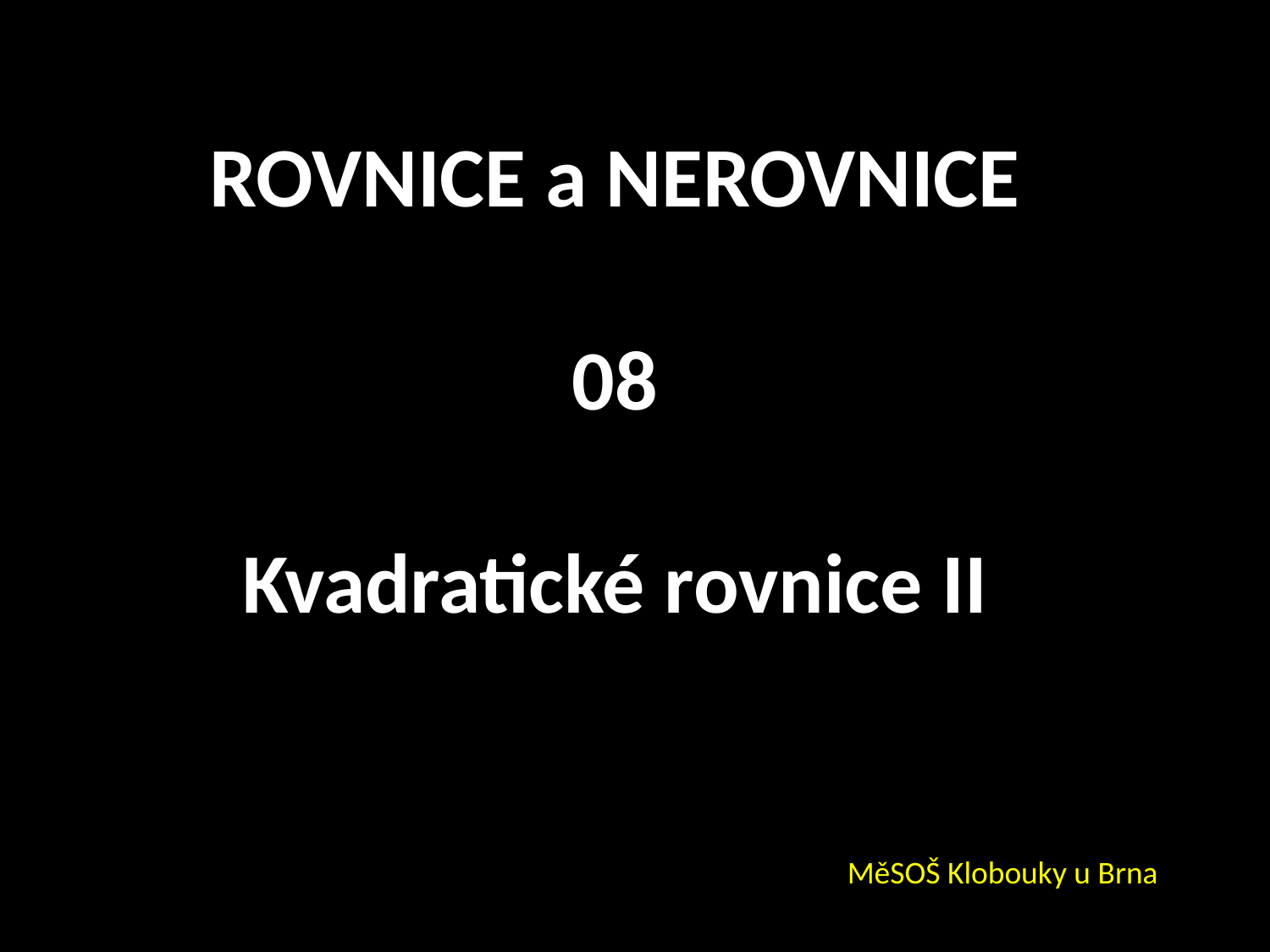

ROVNICE a NEROVNICE

08

Kvadratické rovnice II

MěSOŠ Klobouky u Brna